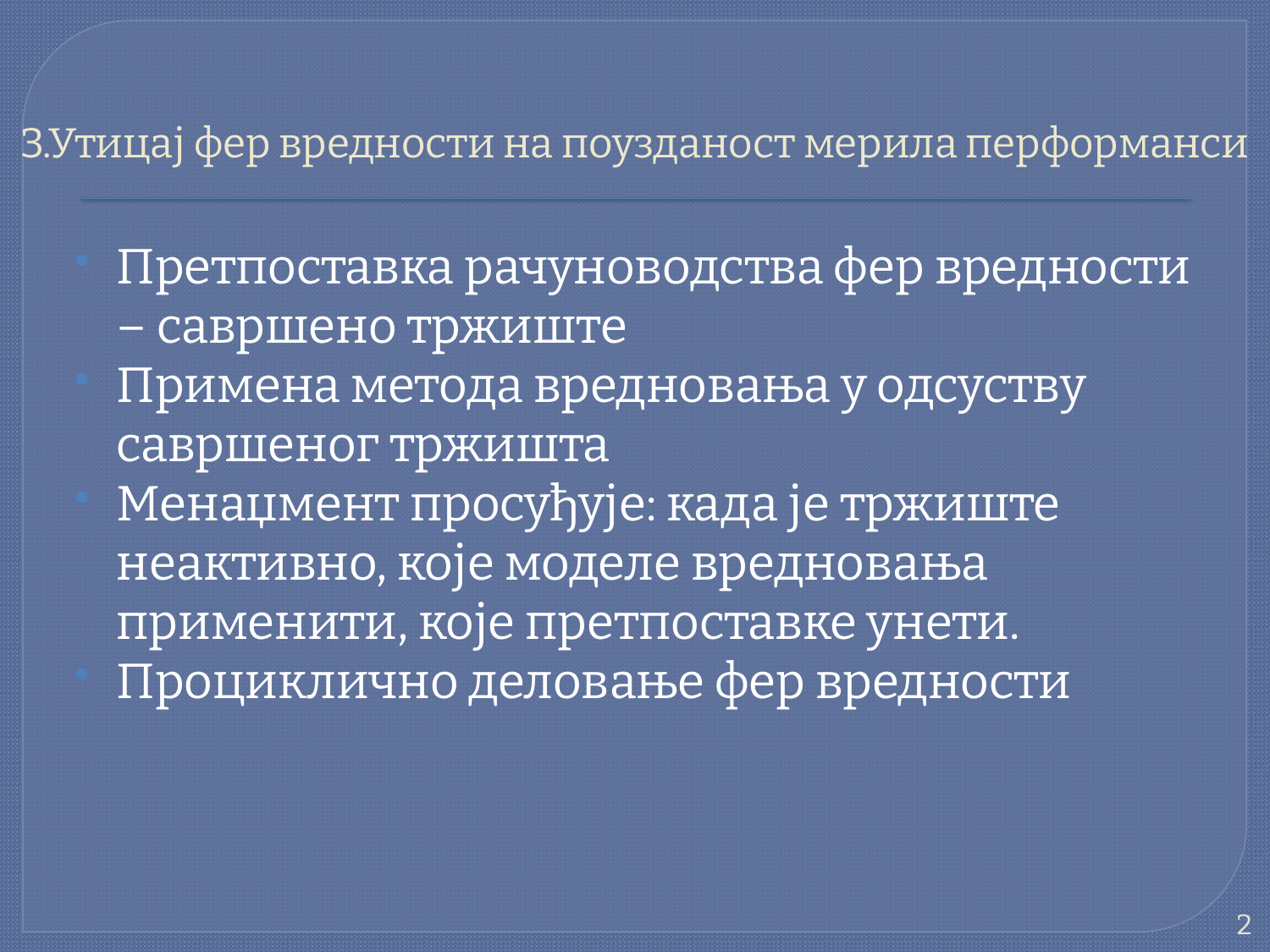

# 3.Утицај фер вредности на поузданост мерила перформанси
Претпоставка рачуноводства фер вредности – савршено тржиште
Примена метода вредновања у одсуству савршеног тржишта
Менаџмент просуђује: када је тржиште неактивно, које моделе вредновања применити, које претпоставке унети.
Проциклично деловање фер вредности
2